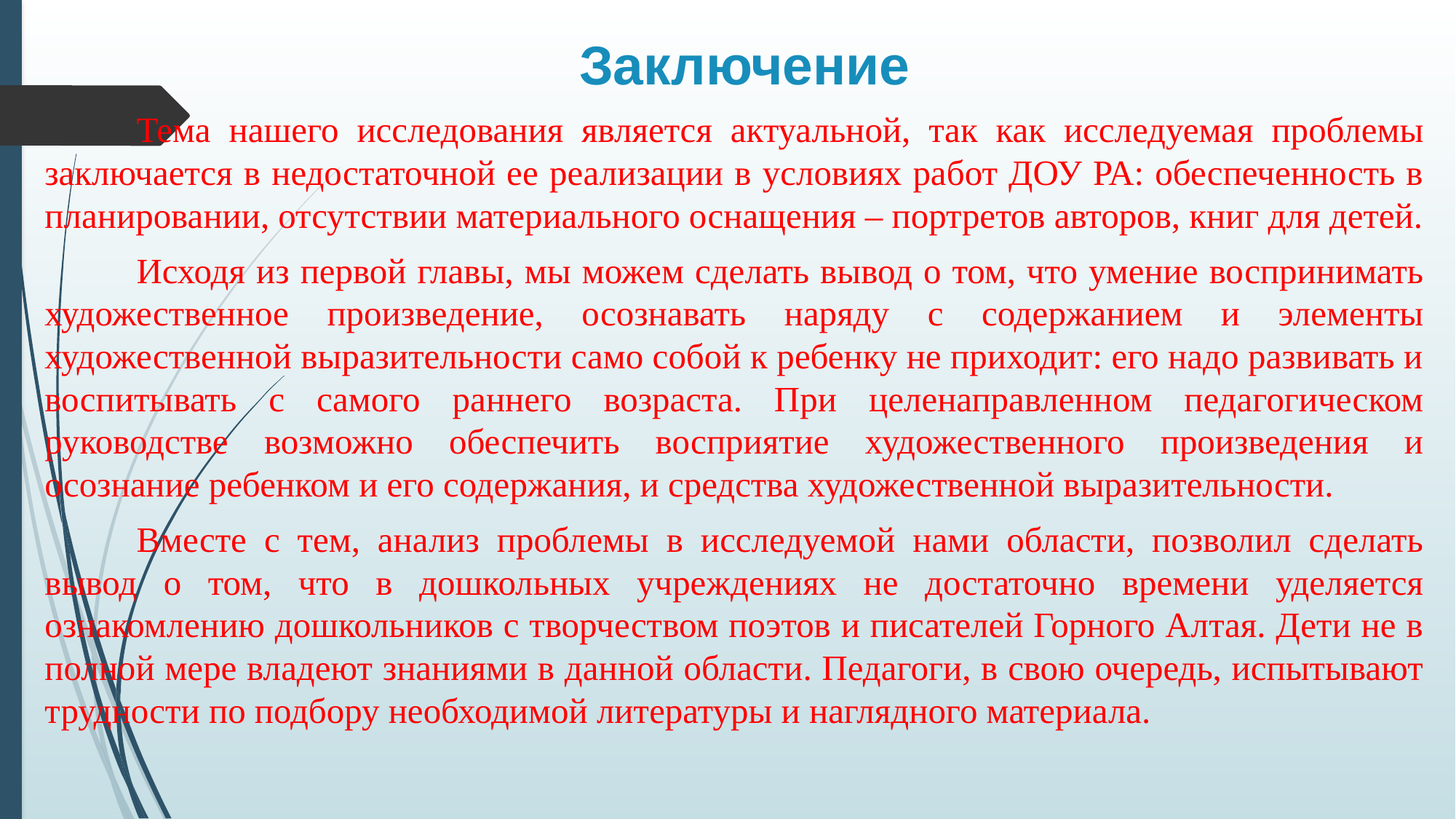

# Заключение
	Тема нашего исследования является актуальной, так как исследуемая проблемы заключается в недостаточной ее реализации в условиях работ ДОУ РА: обеспеченность в планировании, отсутствии материального оснащения – портретов авторов, книг для детей.
	Исходя из первой главы, мы можем сделать вывод о том, что умение воспринимать художественное произведение, осознавать наряду с содержанием и элементы художественной выразительности само собой к ребенку не приходит: его надо развивать и воспитывать с самого раннего возраста. При целенаправленном педагогическом руководстве возможно обеспечить восприятие художественного произведения и осознание ребенком и его содержания, и средства художественной выразительности.
	Вместе с тем, анализ проблемы в исследуемой нами области, позволил сделать вывод о том, что в дошкольных учреждениях не достаточно времени уделяется ознакомлению дошкольников с творчеством поэтов и писателей Горного Алтая. Дети не в полной мере владеют знаниями в данной области. Педагоги, в свою очередь, испытывают трудности по подбору необходимой литературы и наглядного материала.